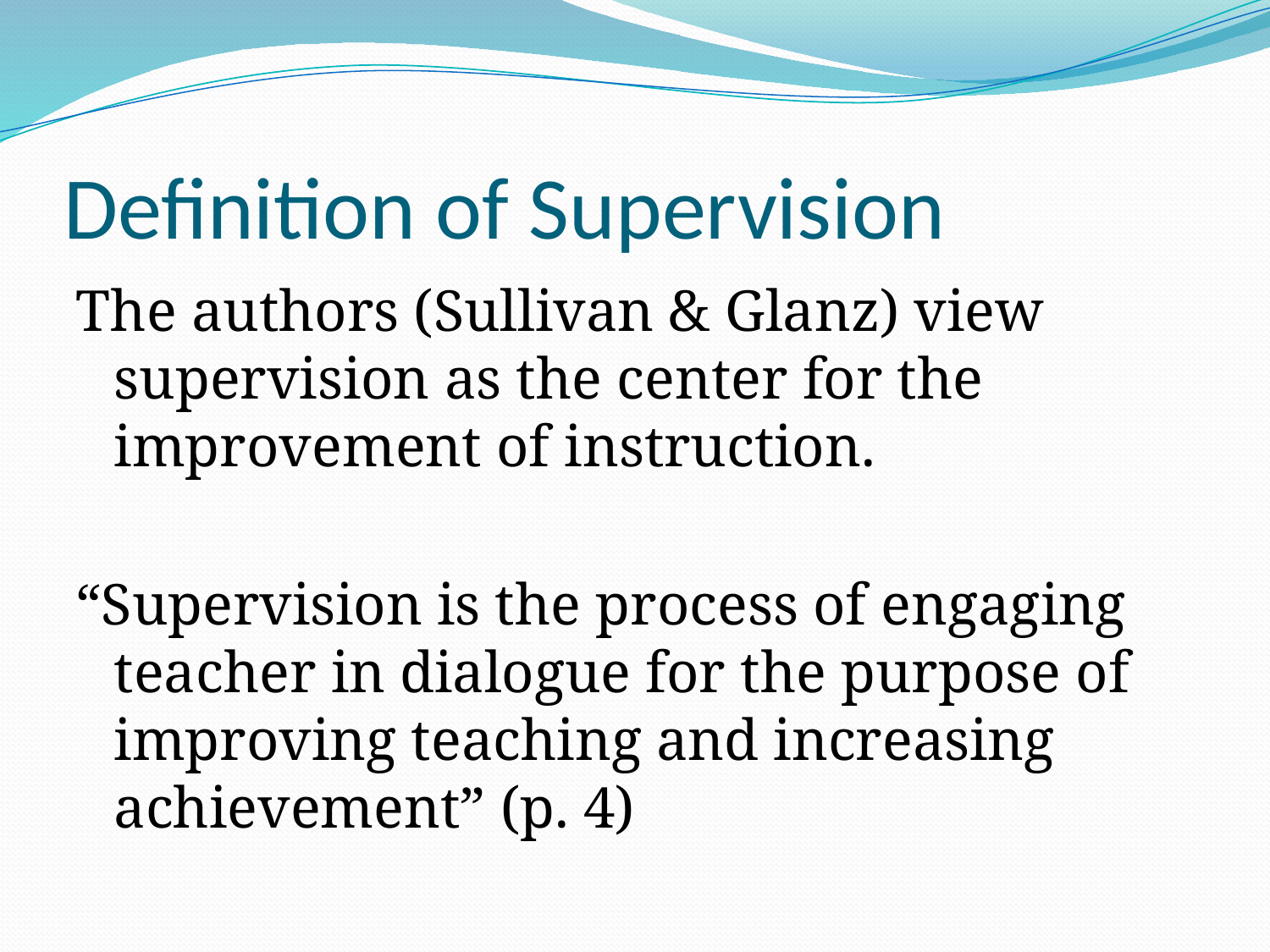

# Definition of Supervision
The authors (Sullivan & Glanz) view supervision as the center for the improvement of instruction.

“Supervision is the process of engaging teacher in dialogue for the purpose of improving teaching and increasing achievement” (p. 4)